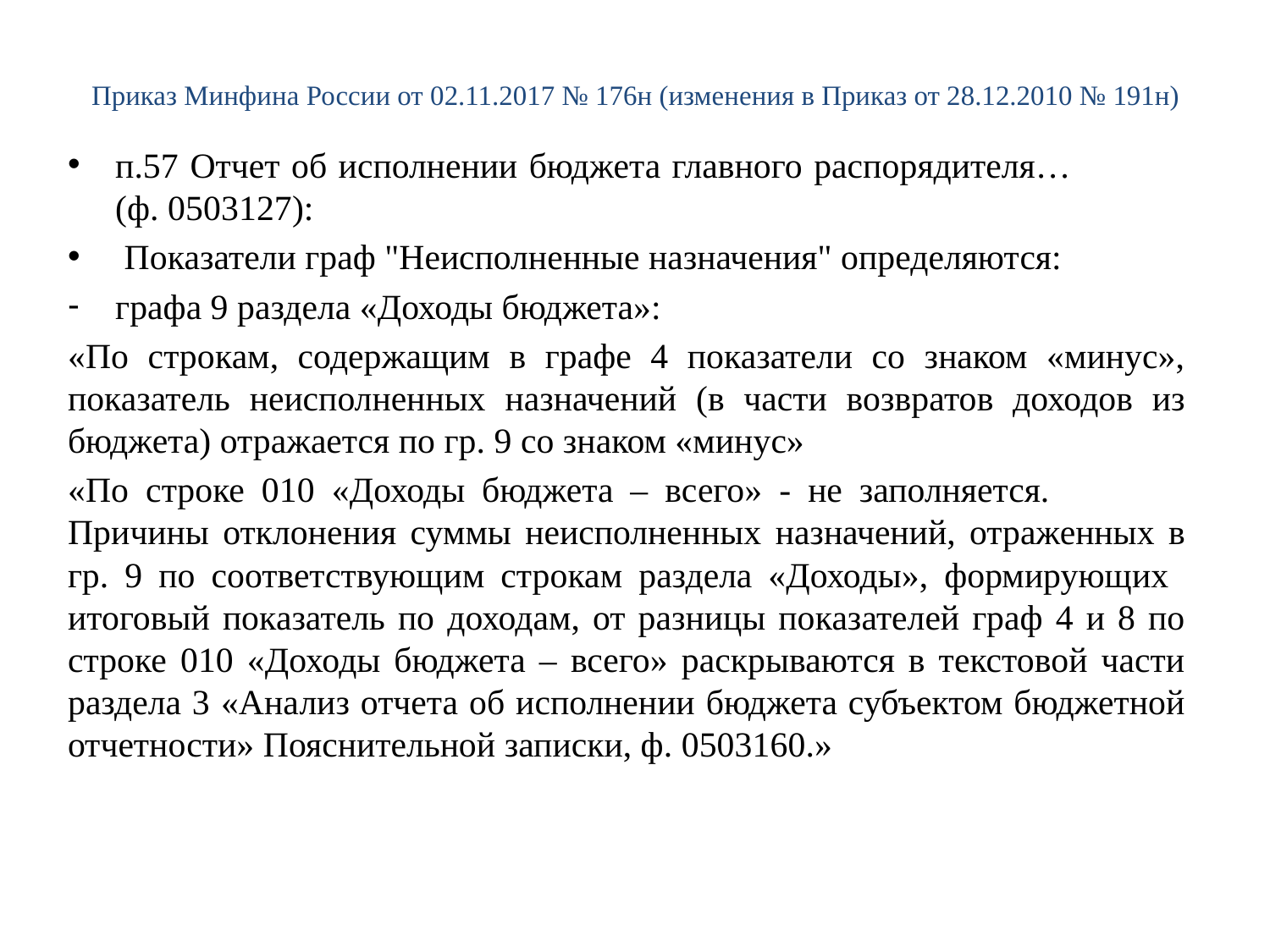

# Приказ Минфина России от 02.11.2017 № 176н (изменения в Приказ от 28.12.2010 № 191н)
п.57 Отчет об исполнении бюджета главного распорядителя…           (ф. 0503127):
 Показатели граф "Неисполненные назначения" определяются:
графа 9 раздела «Доходы бюджета»:
«По строкам, содержащим в графе 4 показатели со знаком «минус», показатель неисполненных назначений (в части возвратов доходов из бюджета) отражается по гр. 9 со знаком «минус»
«По строке 010 «Доходы бюджета – всего» - не заполняется.         Причины отклонения суммы неисполненных назначений, отраженных в гр. 9 по соответствующим строкам раздела «Доходы», формирующих  итоговый показатель по доходам, от разницы показателей граф 4 и 8 по строке 010 «Доходы бюджета – всего» раскрываются в текстовой части раздела 3 «Анализ отчета об исполнении бюджета субъектом бюджетной отчетности» Пояснительной записки, ф. 0503160.»